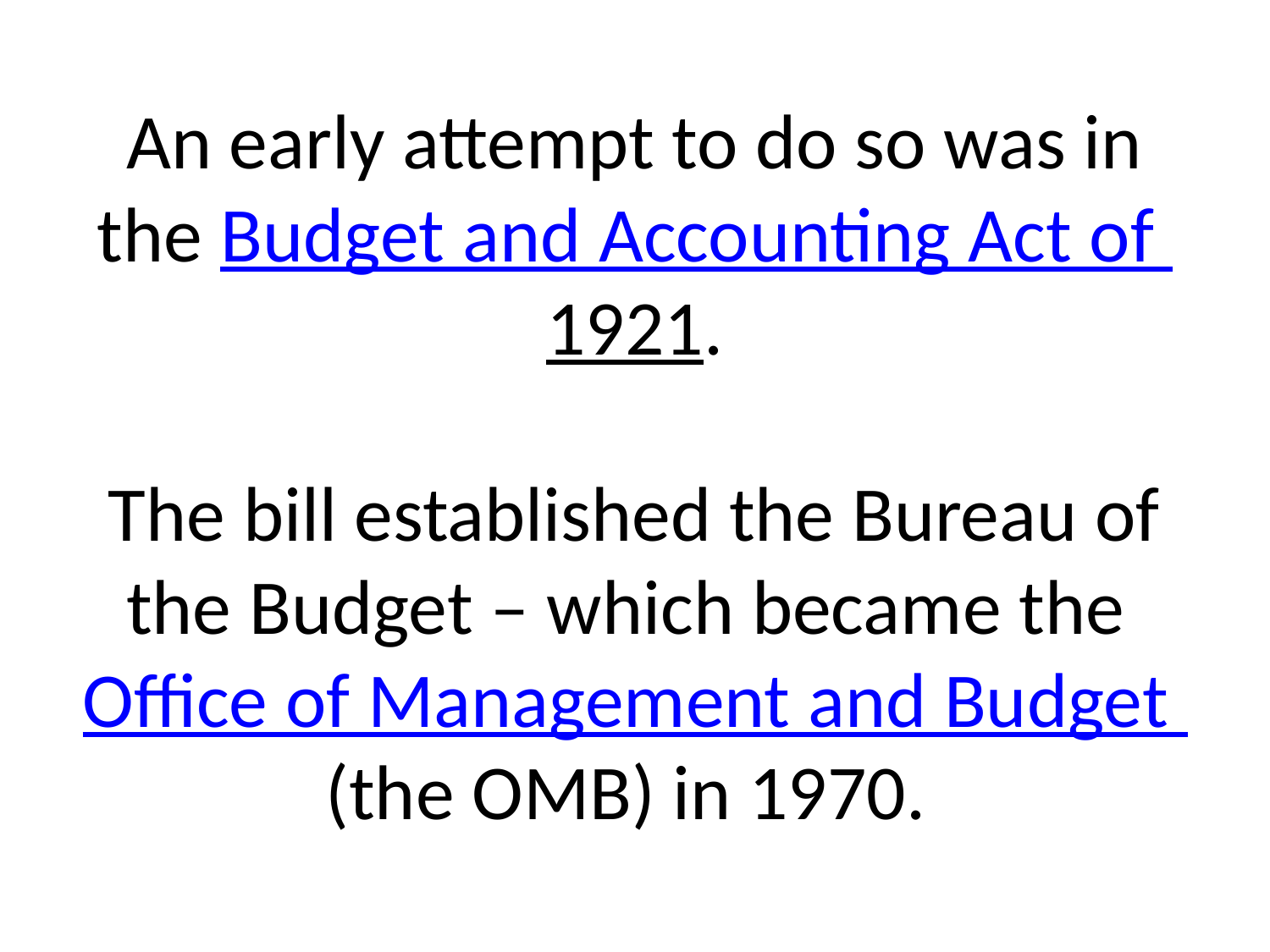

# An early attempt to do so was in the Budget and Accounting Act of 1921. The bill established the Bureau of the Budget – which became the Office of Management and Budget (the OMB) in 1970.